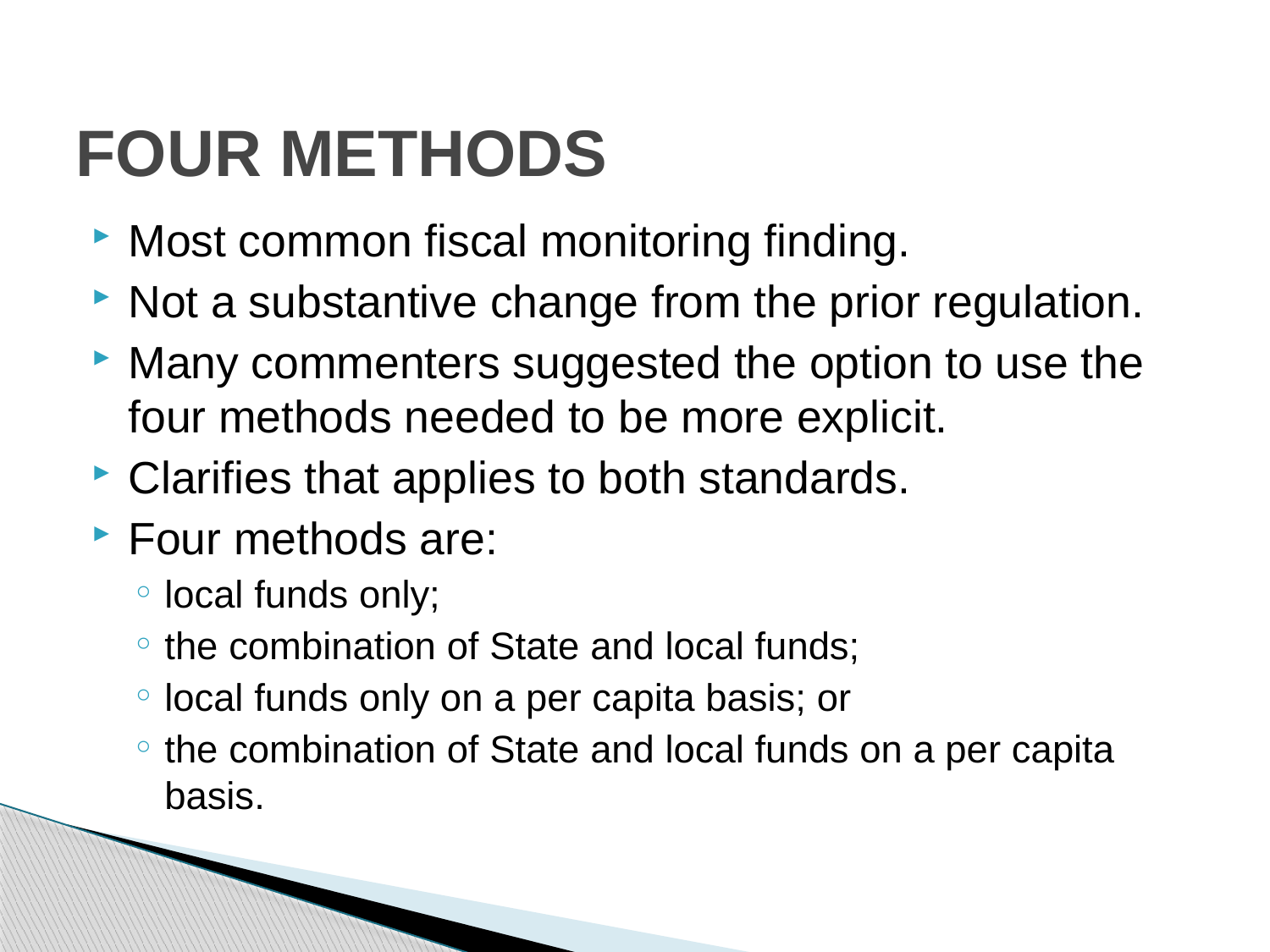

# Four Methods
Most common fiscal monitoring finding.
Not a substantive change from the prior regulation.
Many commenters suggested the option to use the four methods needed to be more explicit.
Clarifies that applies to both standards.
Four methods are:
local funds only;
the combination of State and local funds;
local funds only on a per capita basis; or
the combination of State and local funds on a per capita basis.